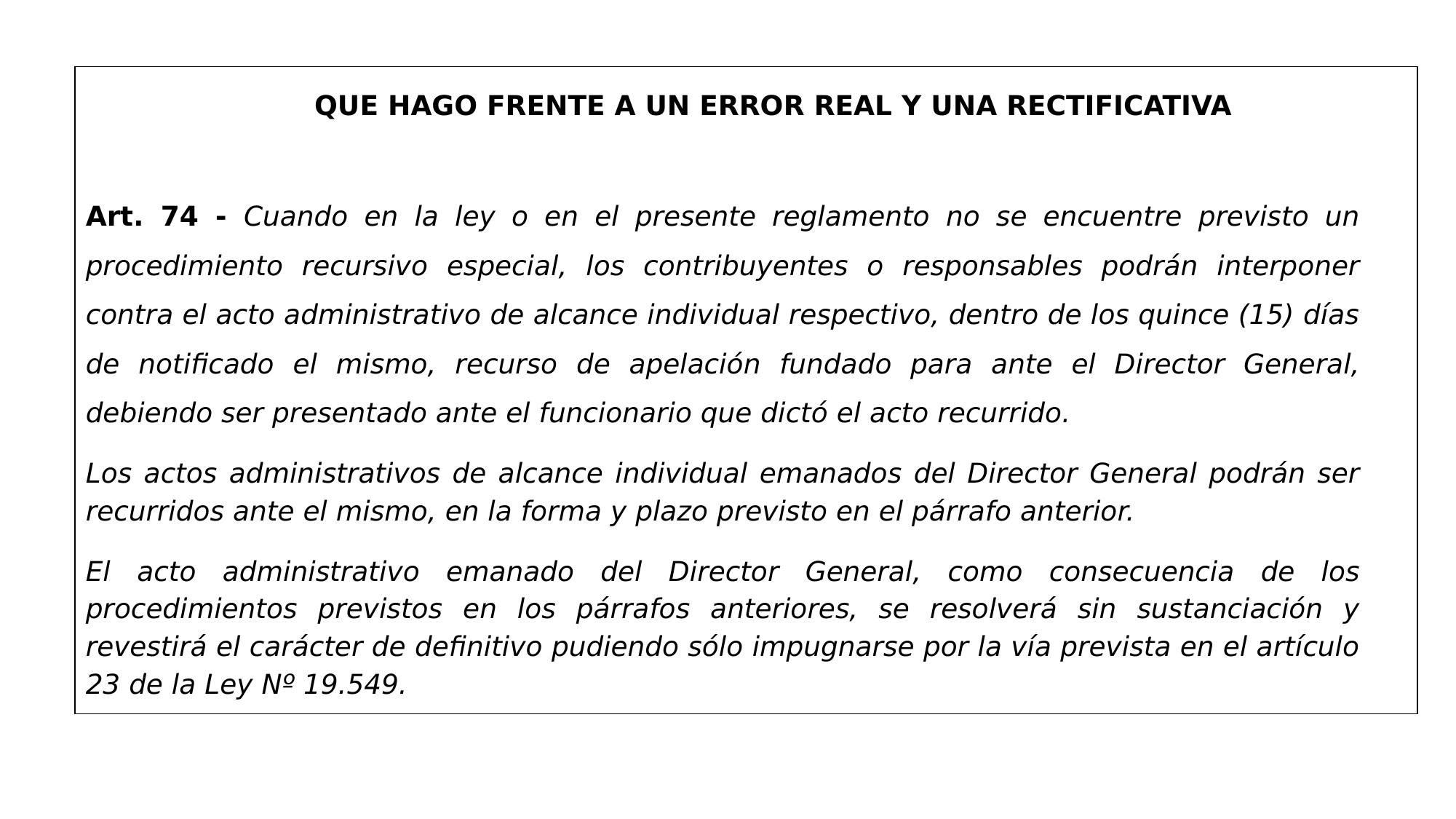

QUE HAGO FRENTE A UN ERROR REAL Y UNA RECTIFICATIVA
Art. 74 - Cuando en la ley o en el presente reglamento no se encuentre previsto un procedimiento recursivo especial, los contribuyentes o responsables podrán interponer contra el acto administrativo de alcance individual respectivo, dentro de los quince (15) días de notificado el mismo, recurso de apelación fundado para ante el Director General, debiendo ser presentado ante el funcionario que dictó el acto recurrido.
Los actos administrativos de alcance individual emanados del Director General podrán ser recurridos ante el mismo, en la forma y plazo previsto en el párrafo anterior.
El acto administrativo emanado del Director General, como consecuencia de los procedimientos previstos en los párrafos anteriores, se resolverá sin sustanciación y revestirá el carácter de definitivo pudiendo sólo impugnarse por la vía prevista en el artículo 23 de la Ley Nº 19.549.